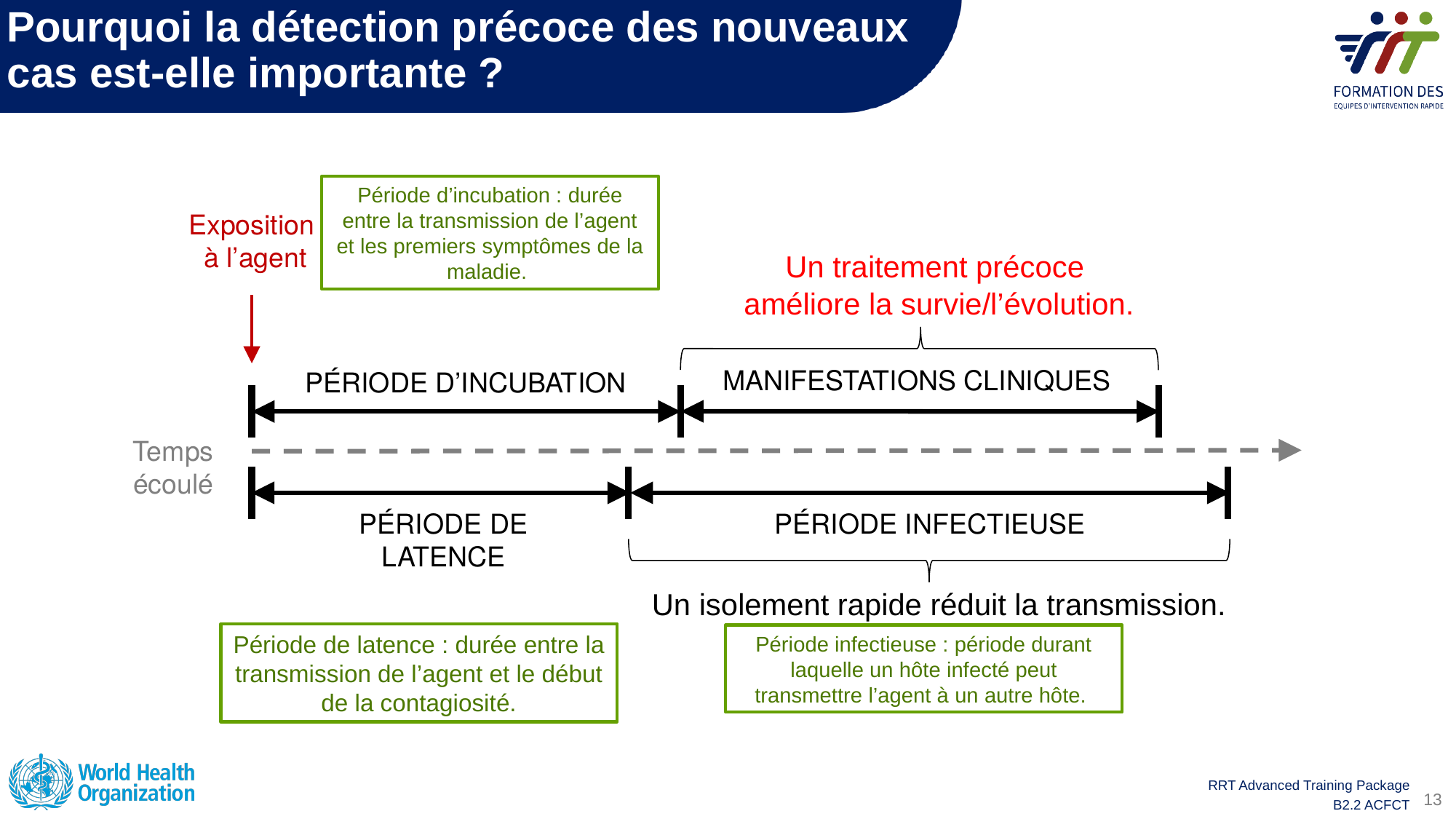

Pourquoi la détection précoce des nouveaux cas est-elle importante ?

Période d’incubation : durée entre la transmission de l’agent et les premiers symptômes de la maladie.
Exposition
 à l’agent
Un traitement précoce
améliore la survie/l’évolution.

MANIFESTATIONS CLINIQUES
PÉRIODE D’INCUBATION
Temps écoulé
PÉRIODE DE LATENCE
PÉRIODE INFECTIEUSE
Un isolement rapide réduit la transmission.
Période de latence : durée entre la transmission de l’agent et le début de la contagiosité.
Période infectieuse : période durant laquelle un hôte infecté peut transmettre l’agent à un autre hôte.